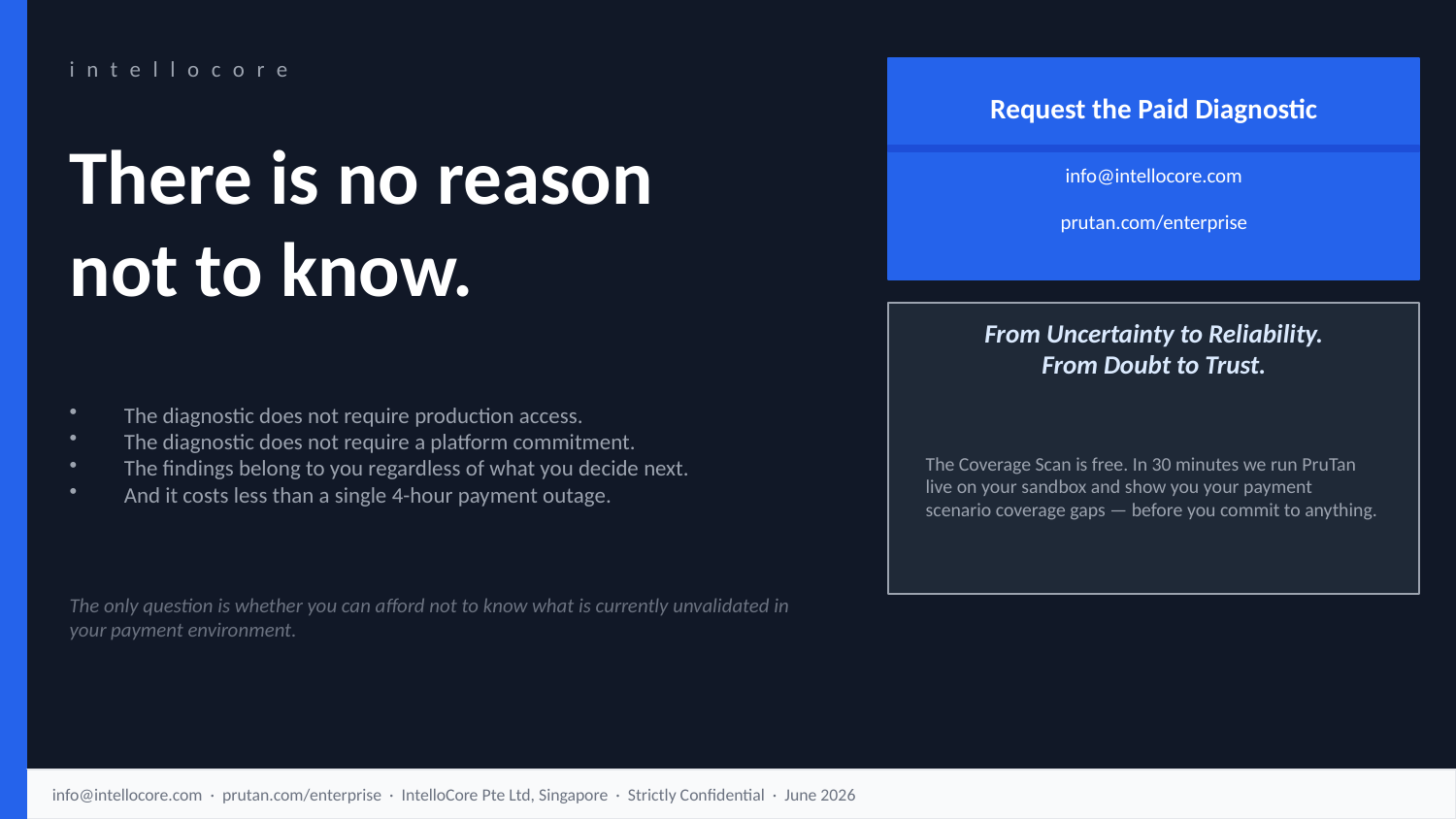

intellocore

Request the Paid Diagnostic
There is no reason
not to know.

info@intellocore.com
prutan.com/enterprise

From Uncertainty to Reliability.
From Doubt to Trust.
The diagnostic does not require production access.
The diagnostic does not require a platform commitment.
The findings belong to you regardless of what you decide next.
And it costs less than a single 4-hour payment outage.
The Coverage Scan is free. In 30 minutes we run PruTan live on your sandbox and show you your payment scenario coverage gaps — before you commit to anything.
The only question is whether you can afford not to know what is currently unvalidated in your payment environment.

info@intellocore.com  ·  prutan.com/enterprise  ·  IntelloCore Pte Ltd, Singapore  ·  Strictly Confidential  ·  June 2026